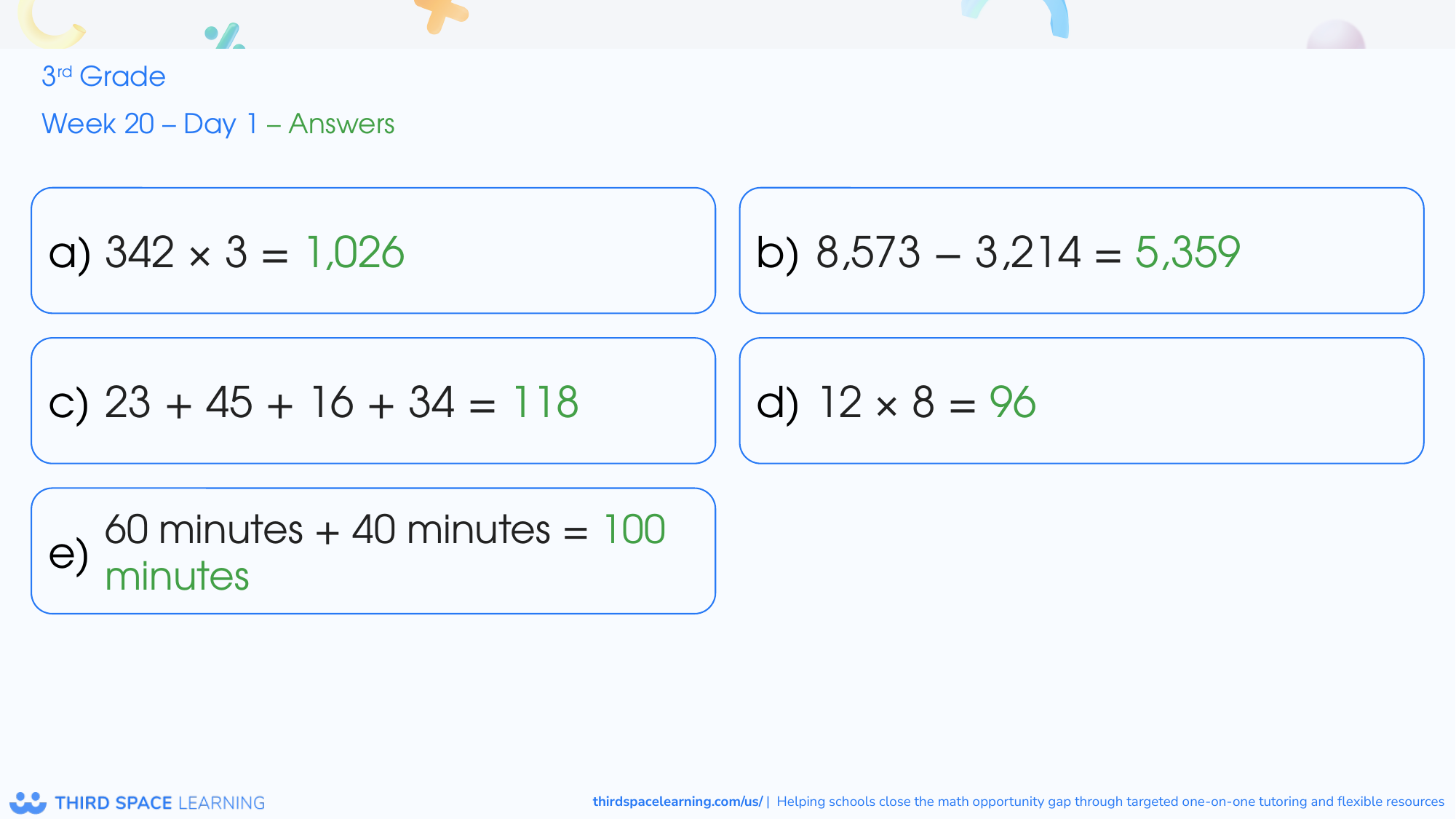

3rd Grade
Week 20 – Day 1 – Answers
342 × 3 = 1,026
8,573 − 3,214 = 5,359
23 + 45 + 16 + 34 = 118
12 × 8 = 96
60 minutes + 40 minutes = 100 minutes